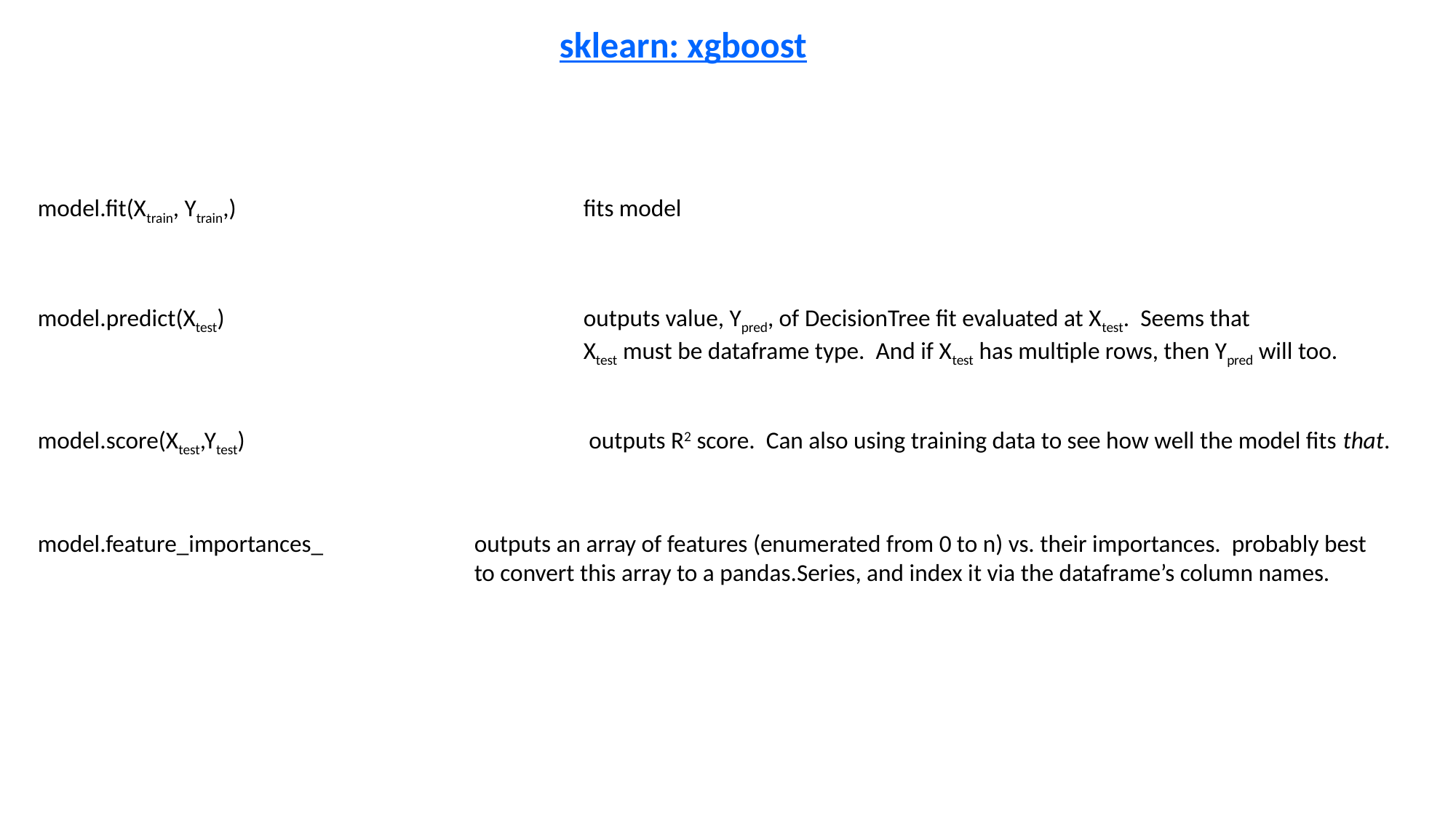

sklearn: xgboost
model.fit(Xtrain, Ytrain,)				fits model
model.predict(Xtest)				outputs value, Ypred, of DecisionTree fit evaluated at Xtest.  Seems that
					Xtest must be dataframe type.  And if Xtest has multiple rows, then Ypred will too.
model.score(Xtest,Ytest)				 outputs R2 score.  Can also using training data to see how well the model fits that.
model.feature_importances_		outputs an array of features (enumerated from 0 to n) vs. their importances.  probably best
				to convert this array to a pandas.Series, and index it via the dataframe’s column names.